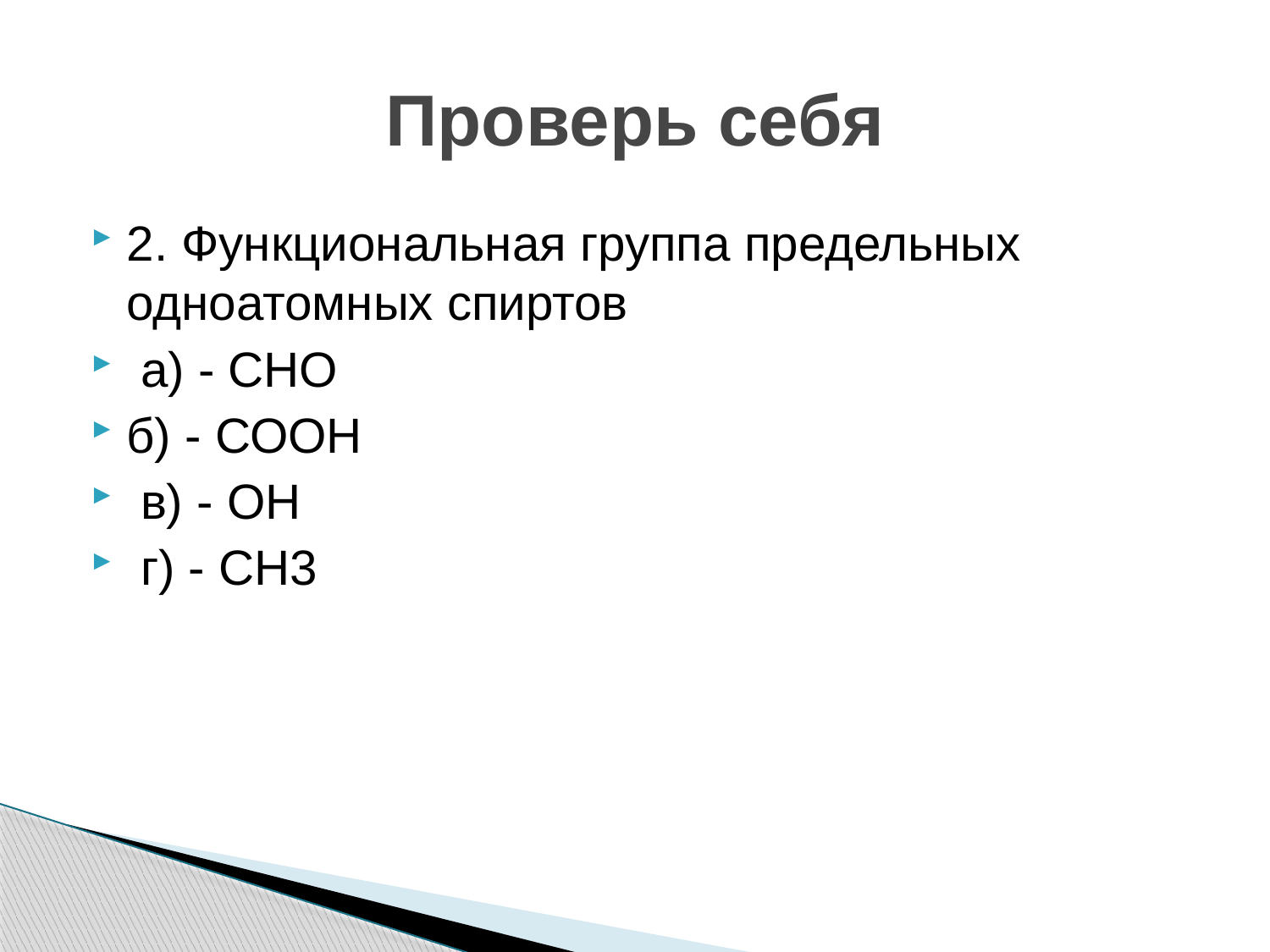

# Проверь себя
2. Функциональная группа предельных одноатомных спиртов
 а) - СНО
б) - СООН
 в) - ОН
 г) - СН3